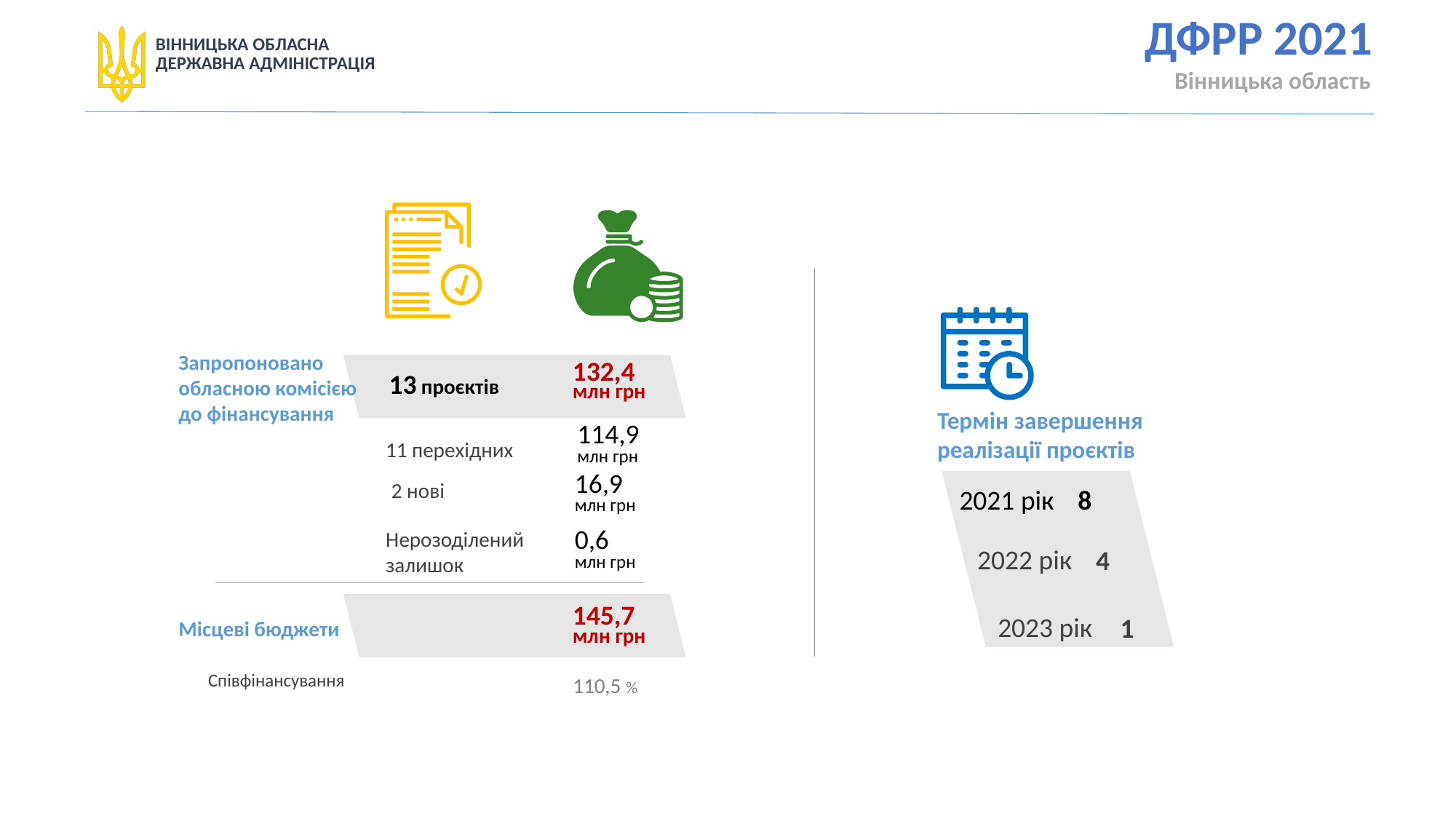

ДФРР 2021

Запропоновано обласною комісією до фінансування

13 проєктів
132,4
млн грн
Термін завершення реалізації проєктів
114,9
млн грн
11 перехідних

2 нові
16,9
млн грн
8
2021 рік
Нерозоділений
залишок
0,6
млн грн
2022 рік
4

2023 рік
1
145,7
млн грн
Місцеві бюджети
Співфінансування
110,5 %